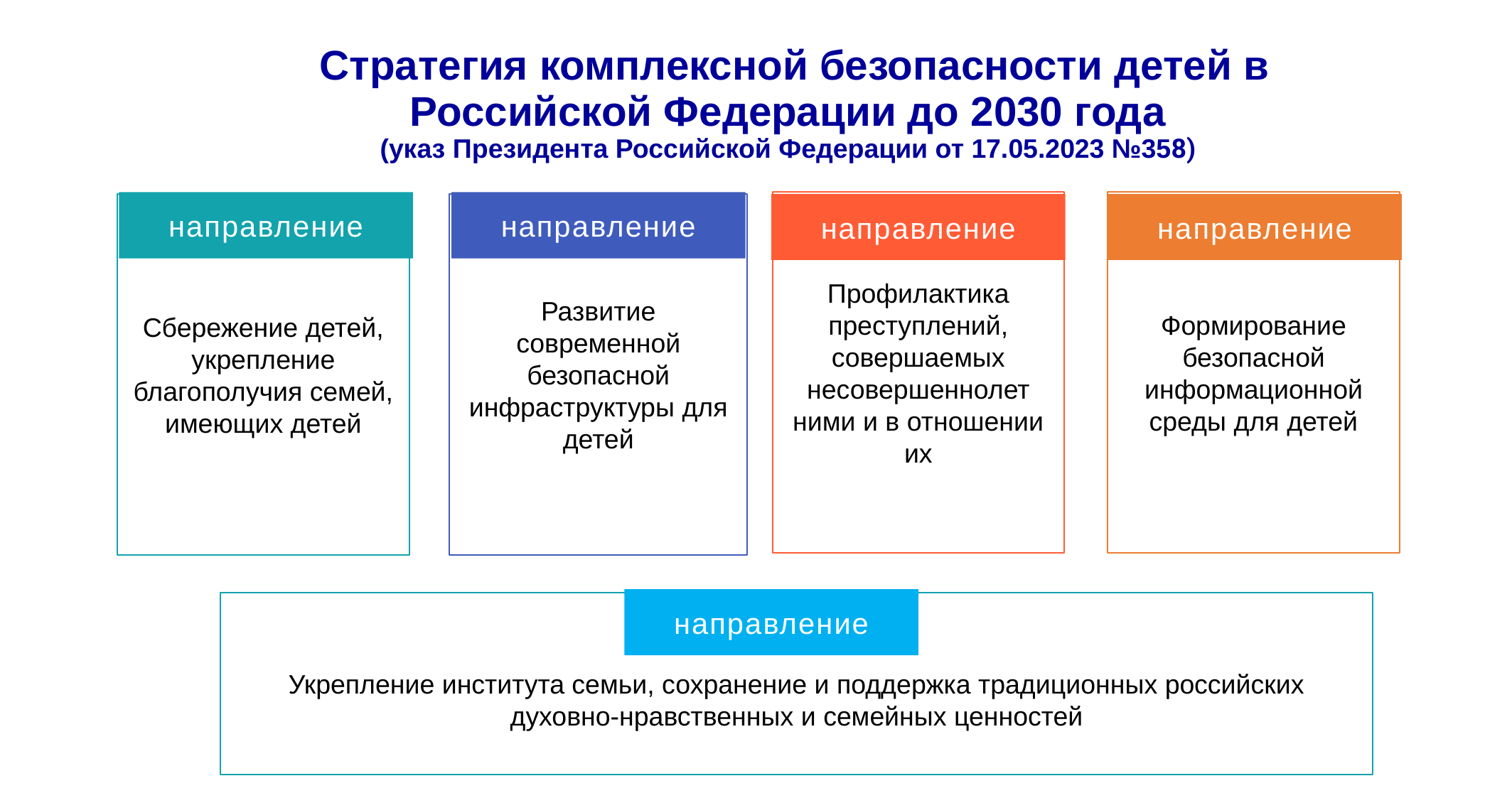

2
# Стратегия комплексной безопасности детей в Российской Федерации до 2030 года (указ Президента Российской Федерации от 17.05.2023 №358)
Профилактика преступлений, совершаемых несовершеннолет
ними и в отношении их
Формирование безопасной информационной среды для детей
направление
направление
Развитие современной безопасной инфраструктуры для детей
Сбережение детей, укрепление благополучия семей, имеющих детей
направление
направление
направление

Укрепление института семьи, сохранение и поддержка традиционных российских духовно-нравственных и семейных ценностей